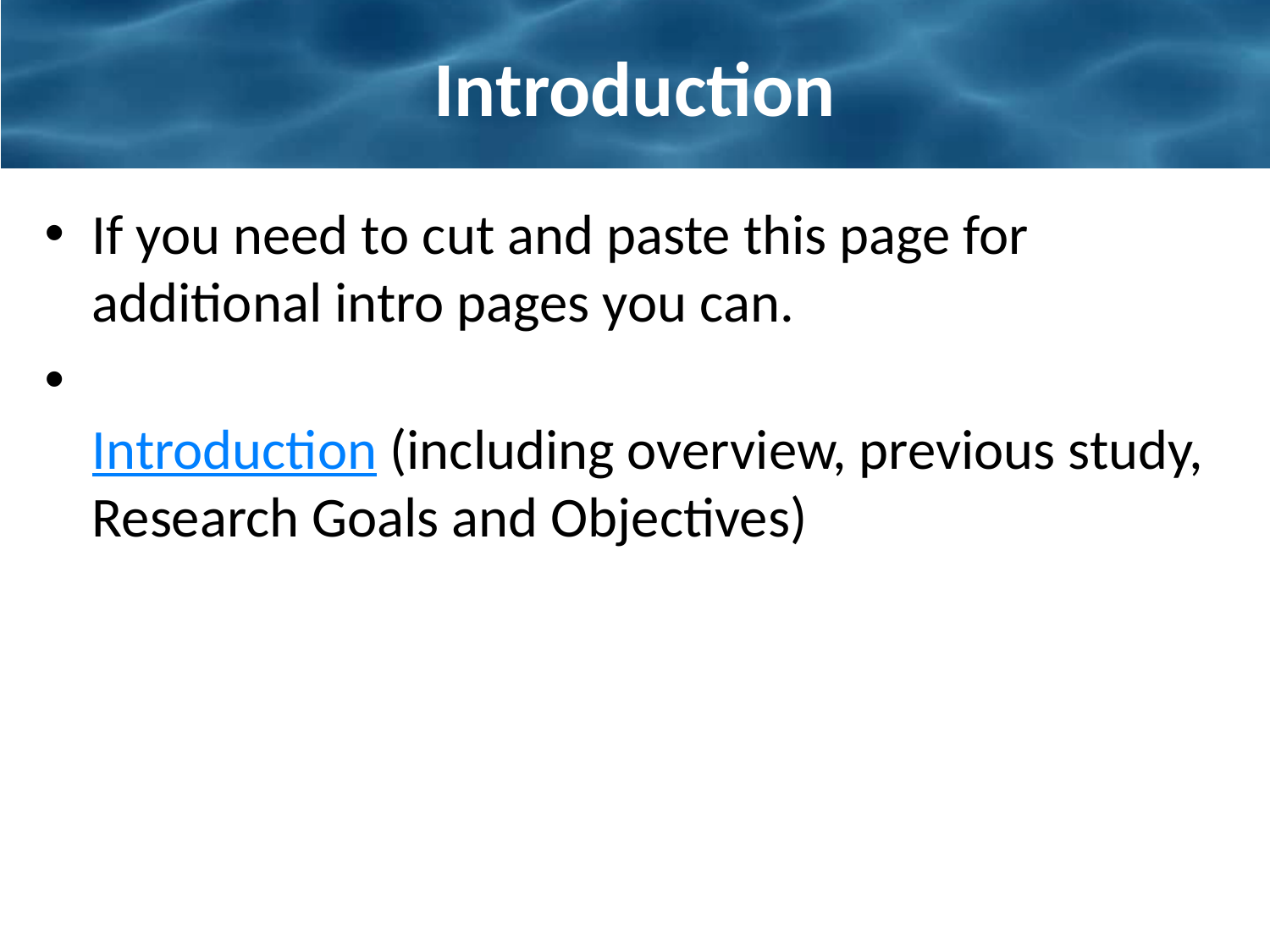

# Introduction
If you need to cut and paste this page for additional intro pages you can.
Introduction (including overview, previous study, Research Goals and Objectives)